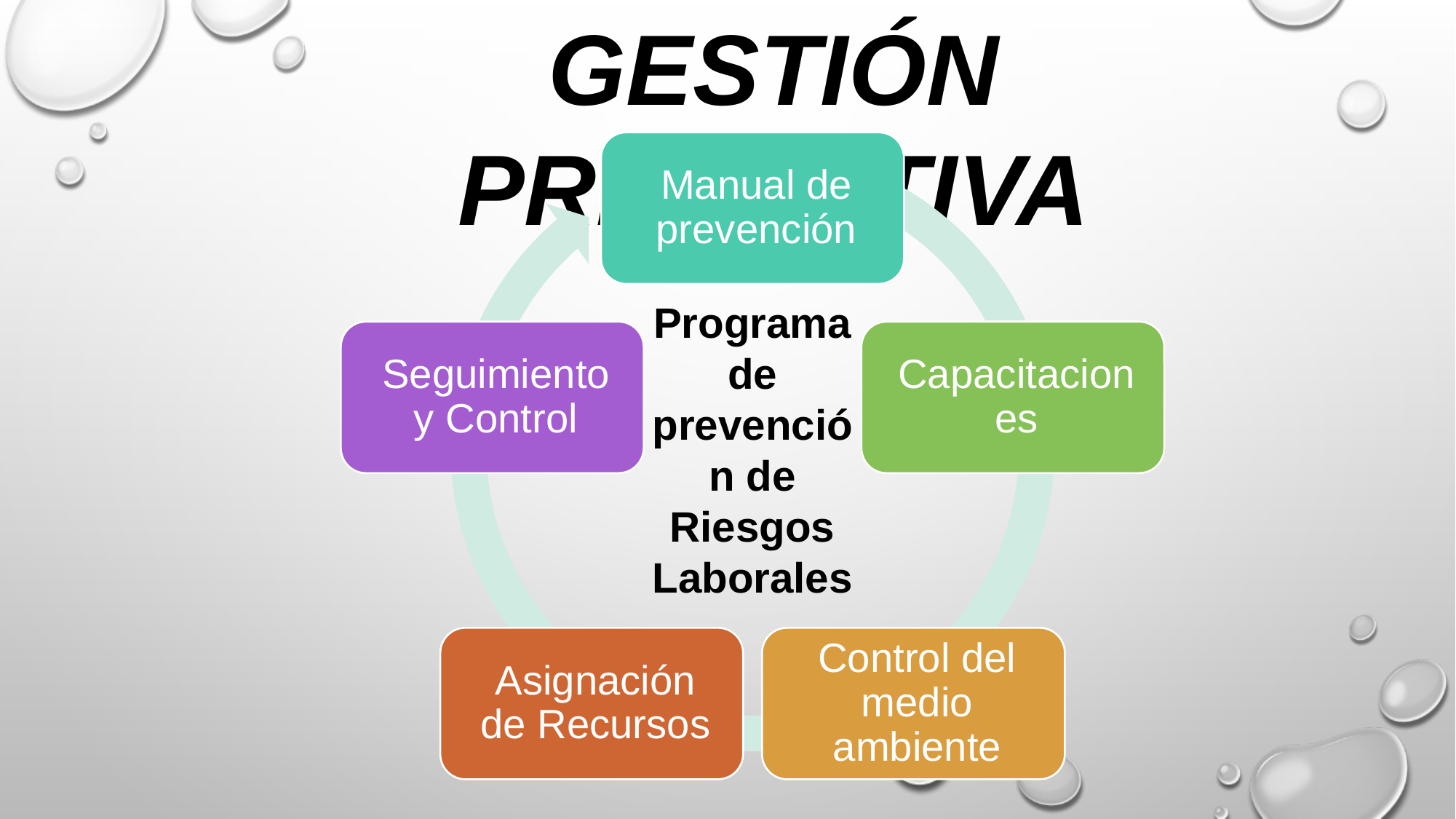

GESTIÓN PREVENTIVA
Manual de prevención
Capacitaciones
Control del medio ambiente
Asignación de Recursos
Seguimiento y Control
Programa de prevención de Riesgos Laborales